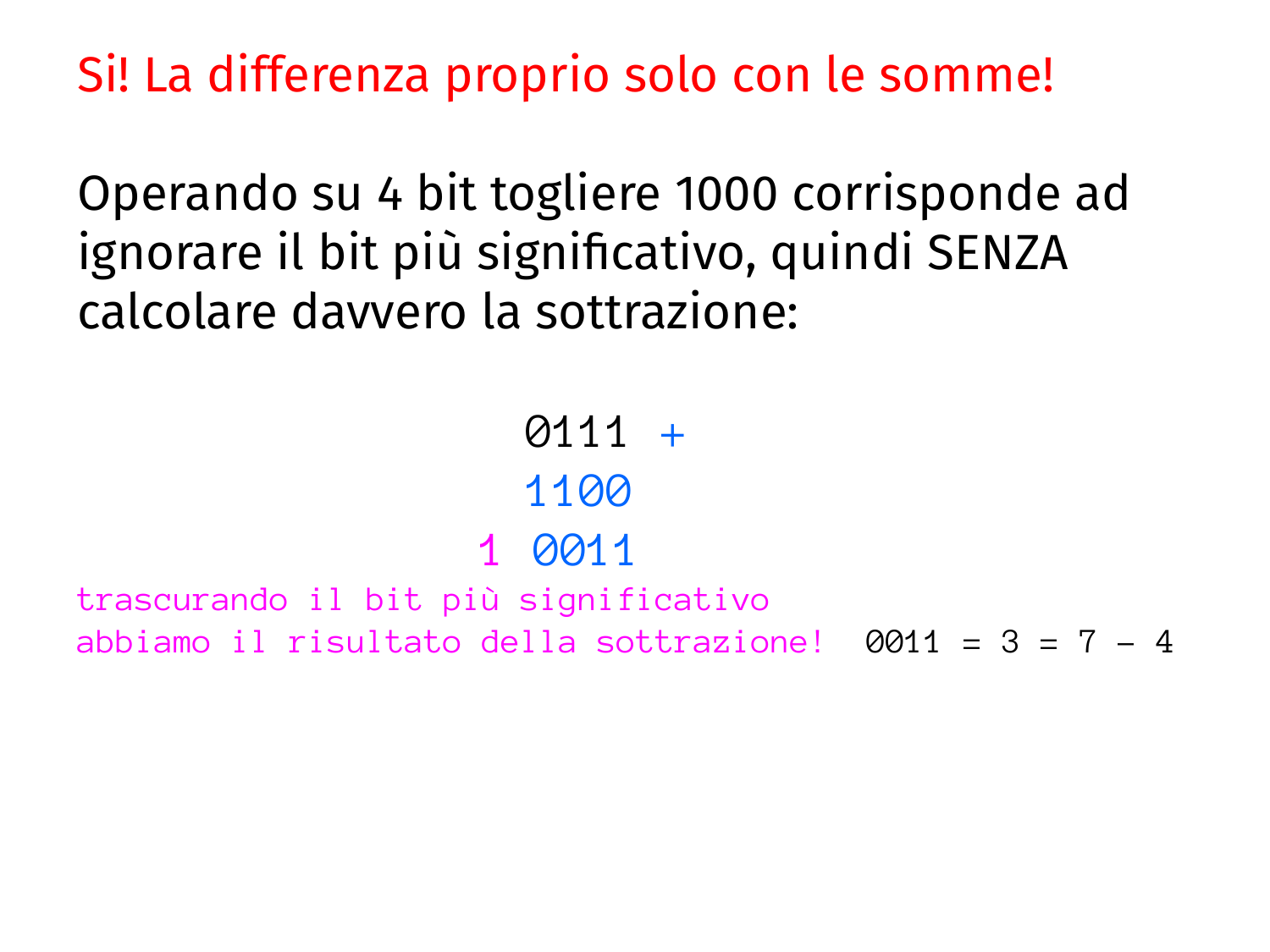

Si! La differenza proprio solo con le somme!

Operando su 4 bit togliere 1000 corrisponde ad ignorare il bit più significativo, quindi SENZA calcolare davvero la sottrazione:

   	            0111 +
 	            1100
               1 0011
trascurando il bit più significativo
abbiamo il risultato della sottrazione!  0011 = 3 = 7 - 4